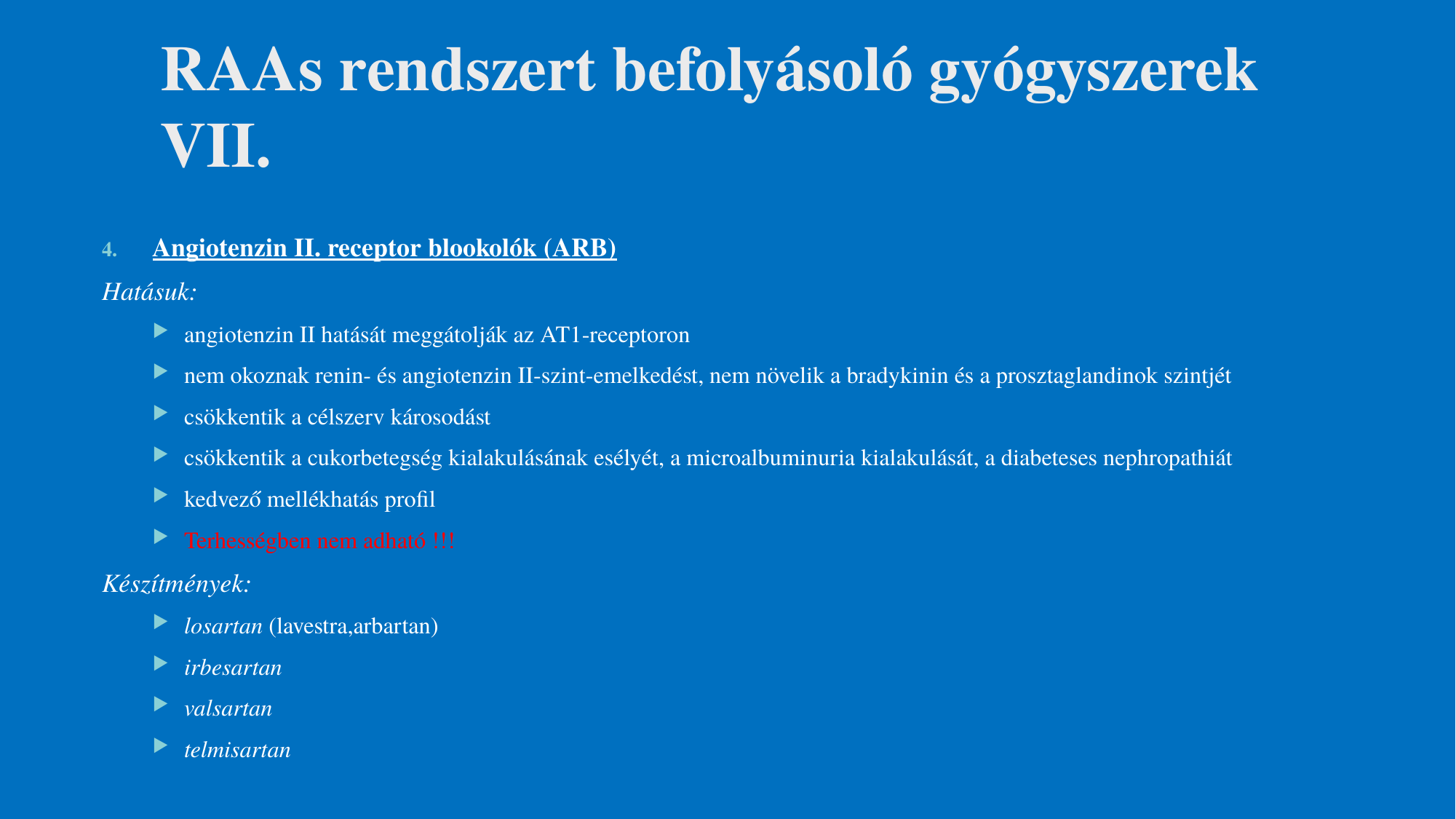

# RAAs rendszert befolyásoló gyógyszerek VII.
Angiotenzin II. receptor blookolók (ARB)
Hatásuk:
angiotenzin II hatását meggátolják az AT1-receptoron
nem okoznak renin- és angiotenzin II-szint-emelkedést, nem növelik a bradykinin és a prosztaglandinok szintjét
csökkentik a célszerv károsodást
csökkentik a cukorbetegség kialakulásának esélyét, a microalbuminuria kialakulását, a diabeteses nephropathiát
kedvező mellékhatás profil
Terhességben nem adható !!!
Készítmények:
losartan (lavestra,arbartan)
irbesartan
valsartan
telmisartan